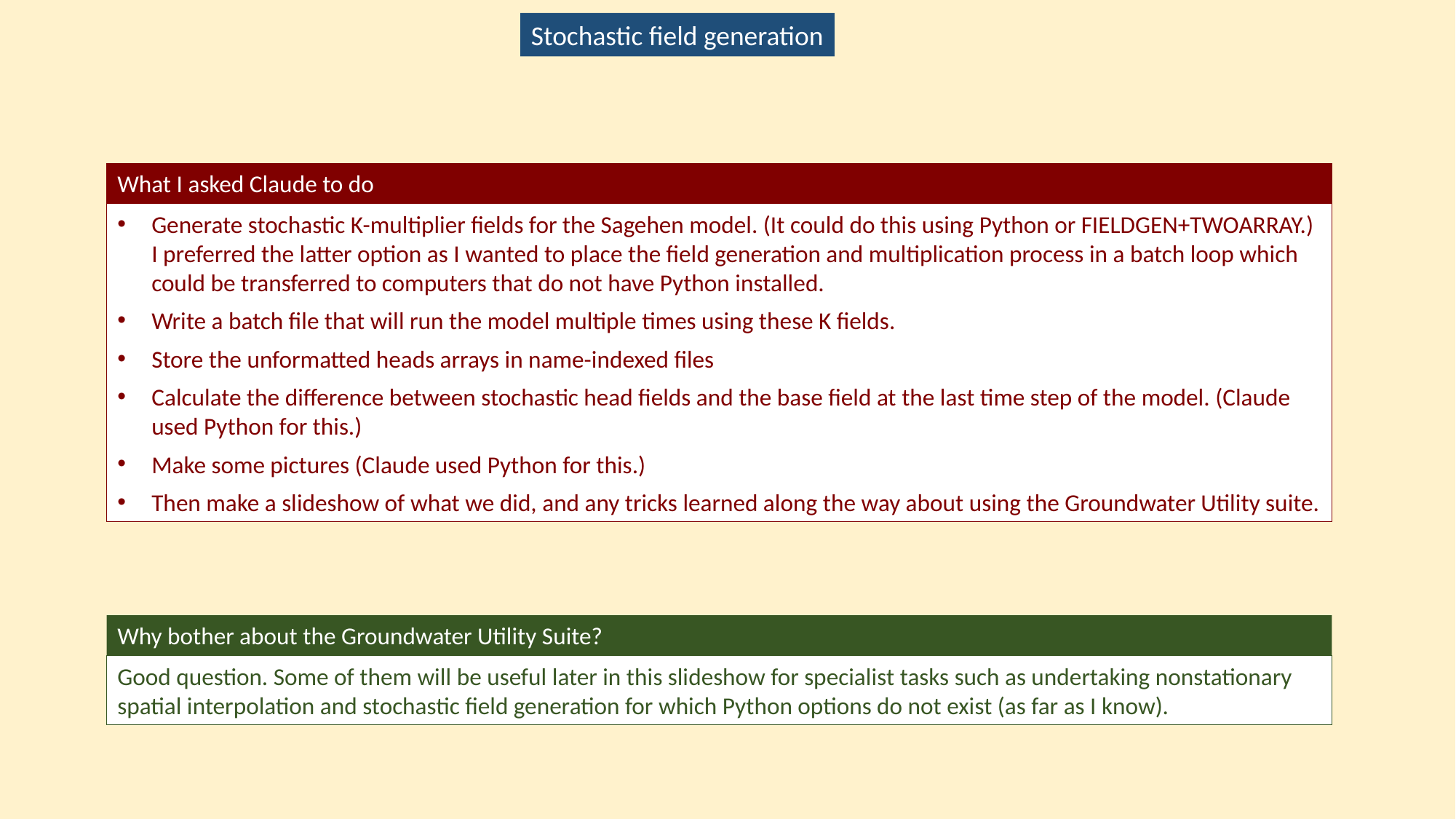

Stochastic field generation
What I asked Claude to do
Generate stochastic K-multiplier fields for the Sagehen model. (It could do this using Python or FIELDGEN+TWOARRAY.) I preferred the latter option as I wanted to place the field generation and multiplication process in a batch loop which could be transferred to computers that do not have Python installed.
Write a batch file that will run the model multiple times using these K fields.
Store the unformatted heads arrays in name-indexed files
Calculate the difference between stochastic head fields and the base field at the last time step of the model. (Claude used Python for this.)
Make some pictures (Claude used Python for this.)
Then make a slideshow of what we did, and any tricks learned along the way about using the Groundwater Utility suite.
Why bother about the Groundwater Utility Suite?
Good question. Some of them will be useful later in this slideshow for specialist tasks such as undertaking nonstationary spatial interpolation and stochastic field generation for which Python options do not exist (as far as I know).